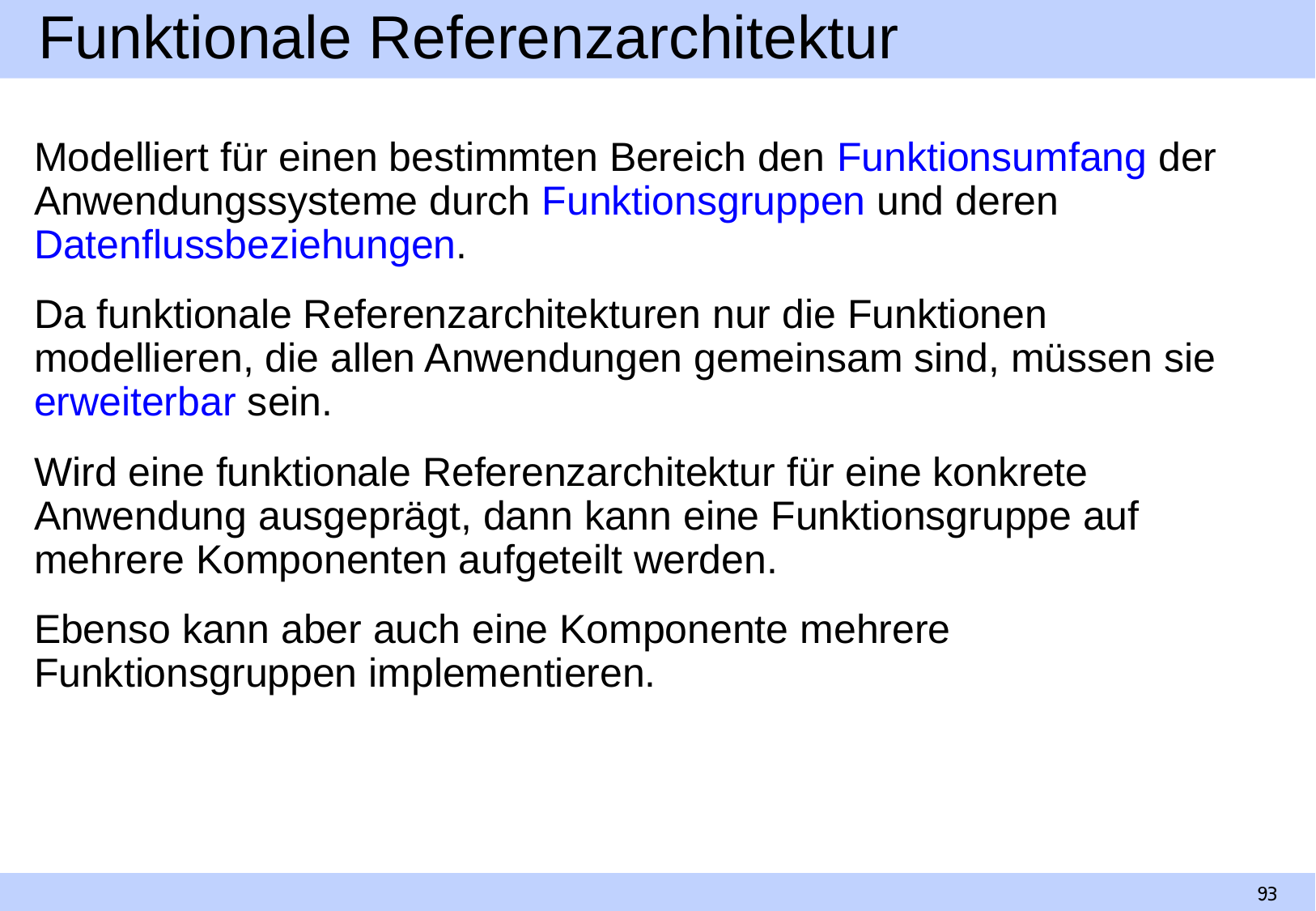

# Funktionale Referenzarchitektur
Modelliert für einen bestimmten Bereich den Funktionsumfang der Anwendungssysteme durch Funktionsgruppen und deren Datenflussbeziehungen.
Da funktionale Referenzarchitekturen nur die Funktionen modellieren, die allen Anwendungen gemeinsam sind, müssen sie erweiterbar sein.
Wird eine funktionale Referenzarchitektur für eine konkrete Anwendung ausgeprägt, dann kann eine Funktionsgruppe auf mehrere Komponenten aufgeteilt werden.
Ebenso kann aber auch eine Komponente mehrere Funktionsgruppen implementieren.
93